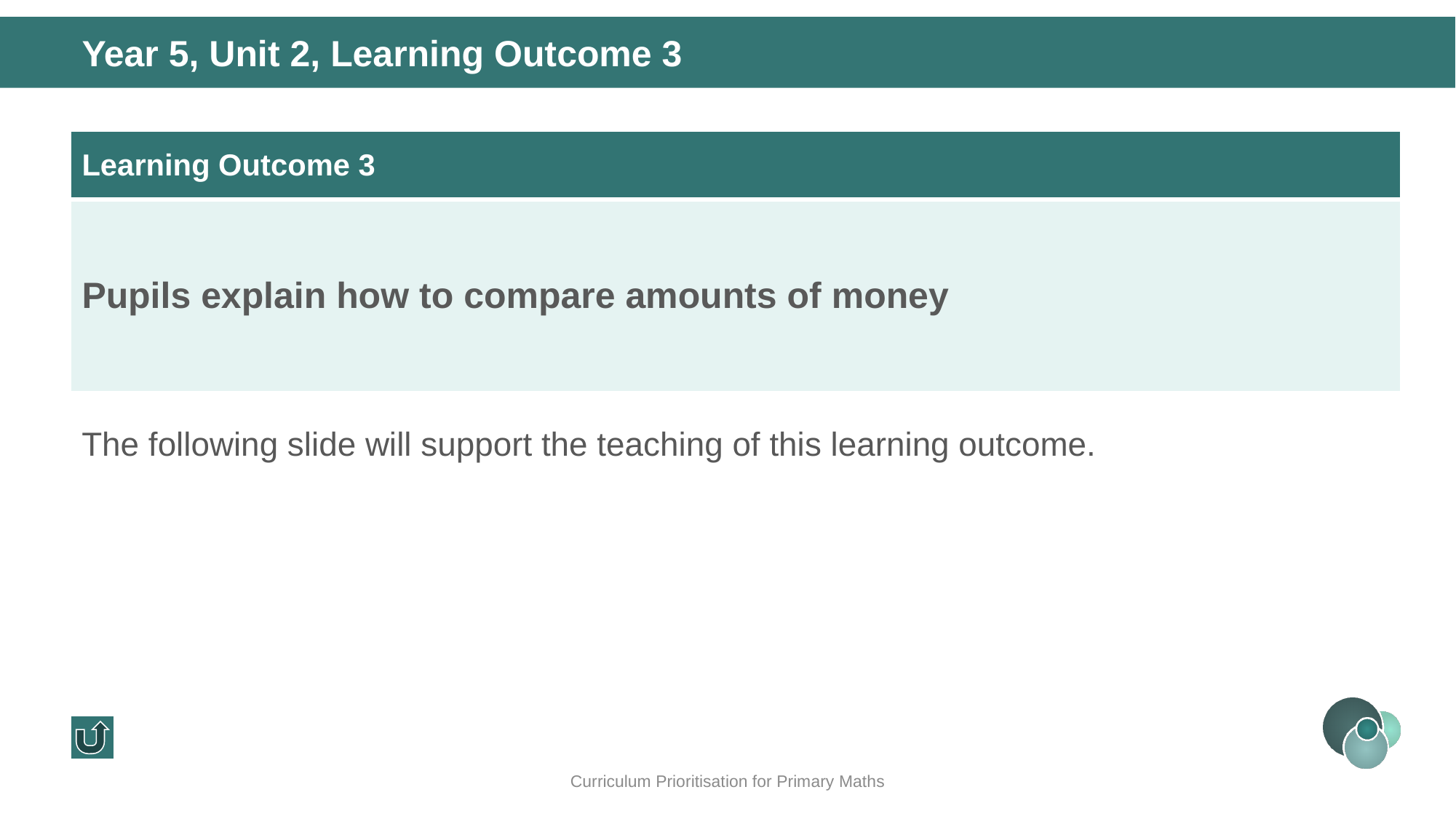

Year 5, Unit 2, Learning Outcome 3
| Learning Outcome 3 |
| --- |
| Pupils explain how to compare amounts of money |
The following slide will support the teaching of this learning outcome.

Curriculum Prioritisation for Primary Maths